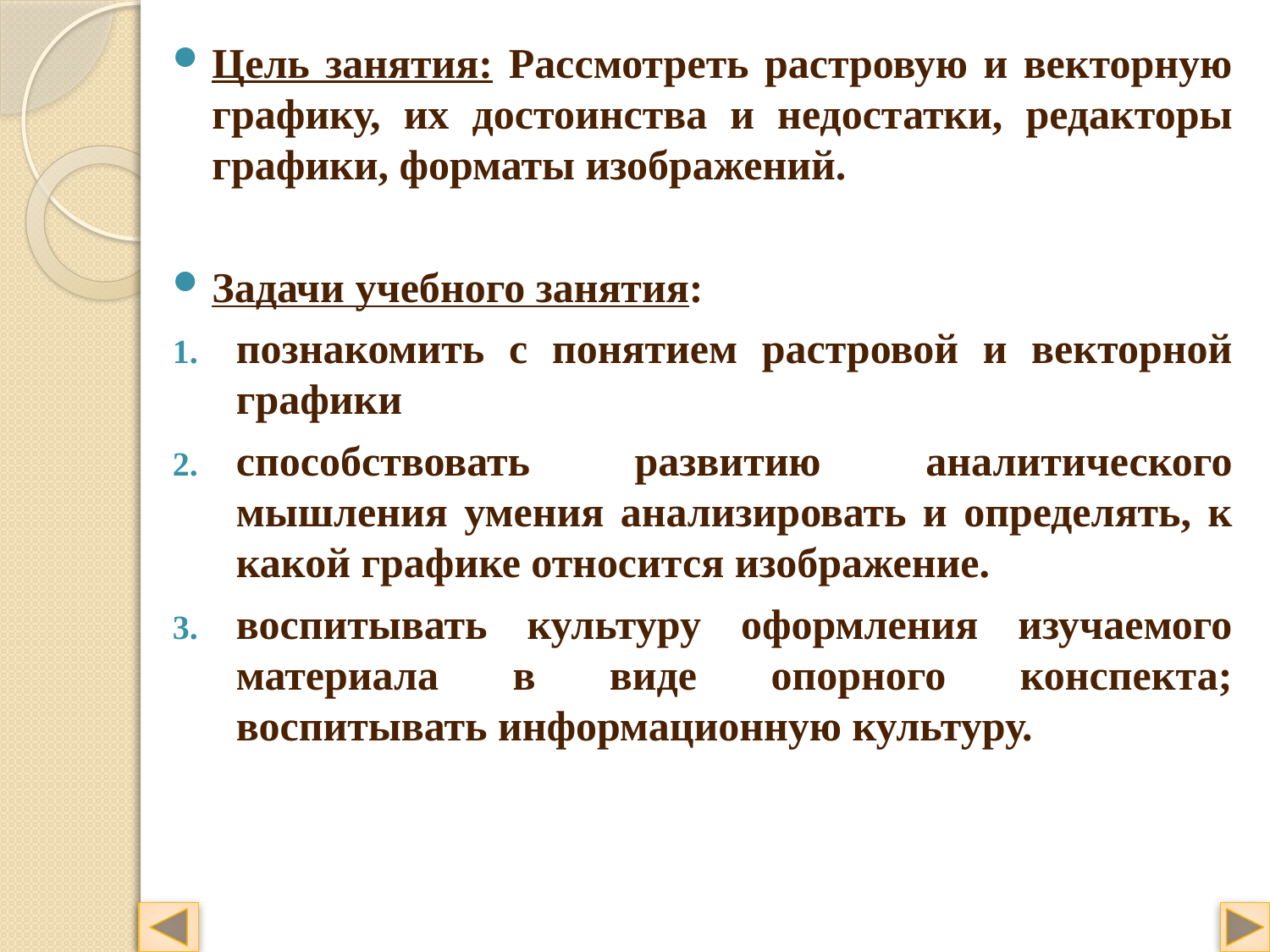

Цель занятия: Рассмотреть растровую и векторную графику, их достоинства и недостатки, редакторы графики, форматы изображений.

Задачи учебного занятия:
познакомить с понятием растровой и векторной графики
способствовать развитию аналитического мышления умения анализировать и определять, к какой графике относится изображение.
воспитывать культуру оформления изучаемого материала в виде опорного конспекта; воспитывать информационную культуру.